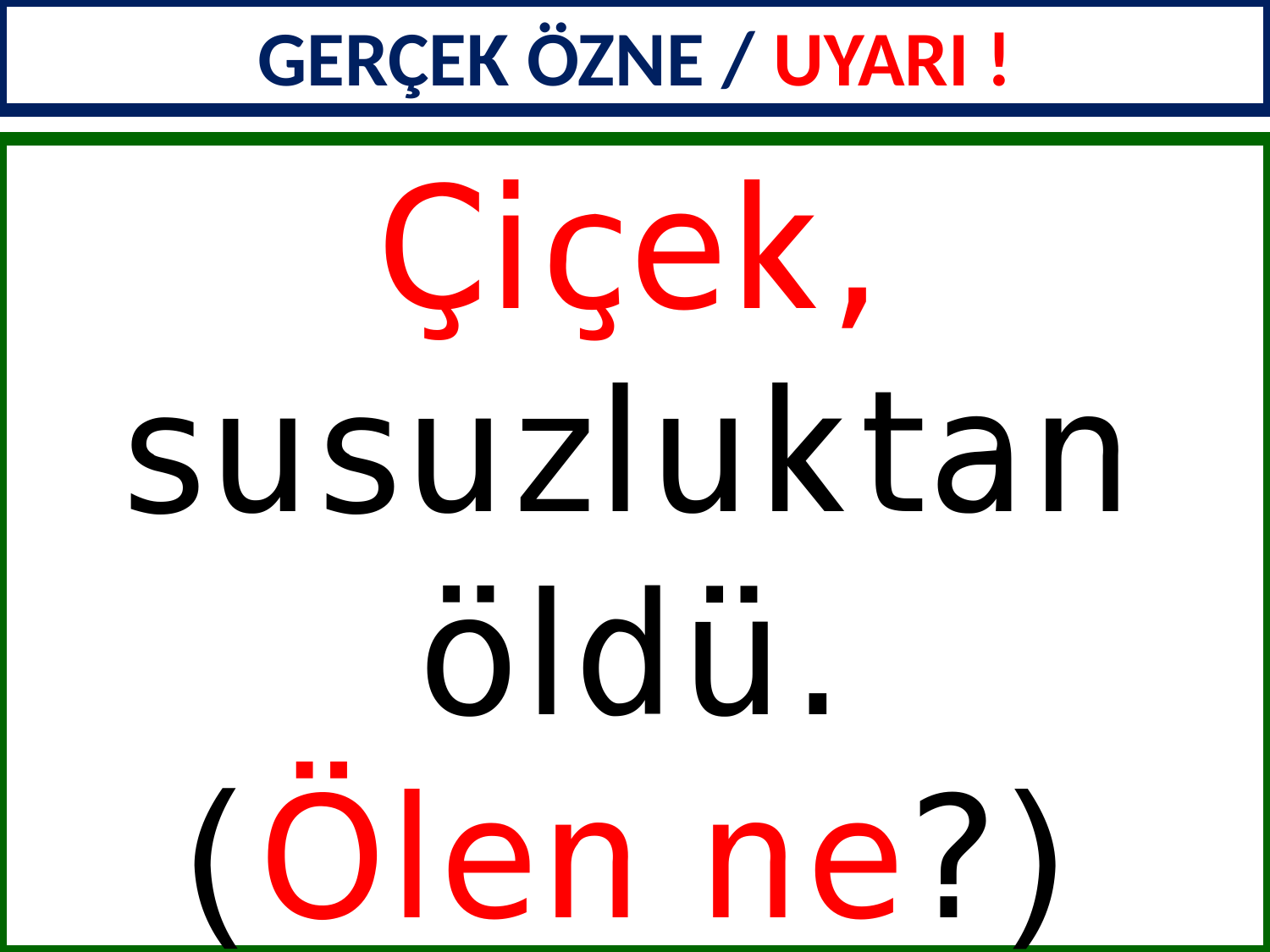

GERÇEK ÖZNE / UYARI !
Çiçek, susuzluktan öldü.
(Ölen ne?)